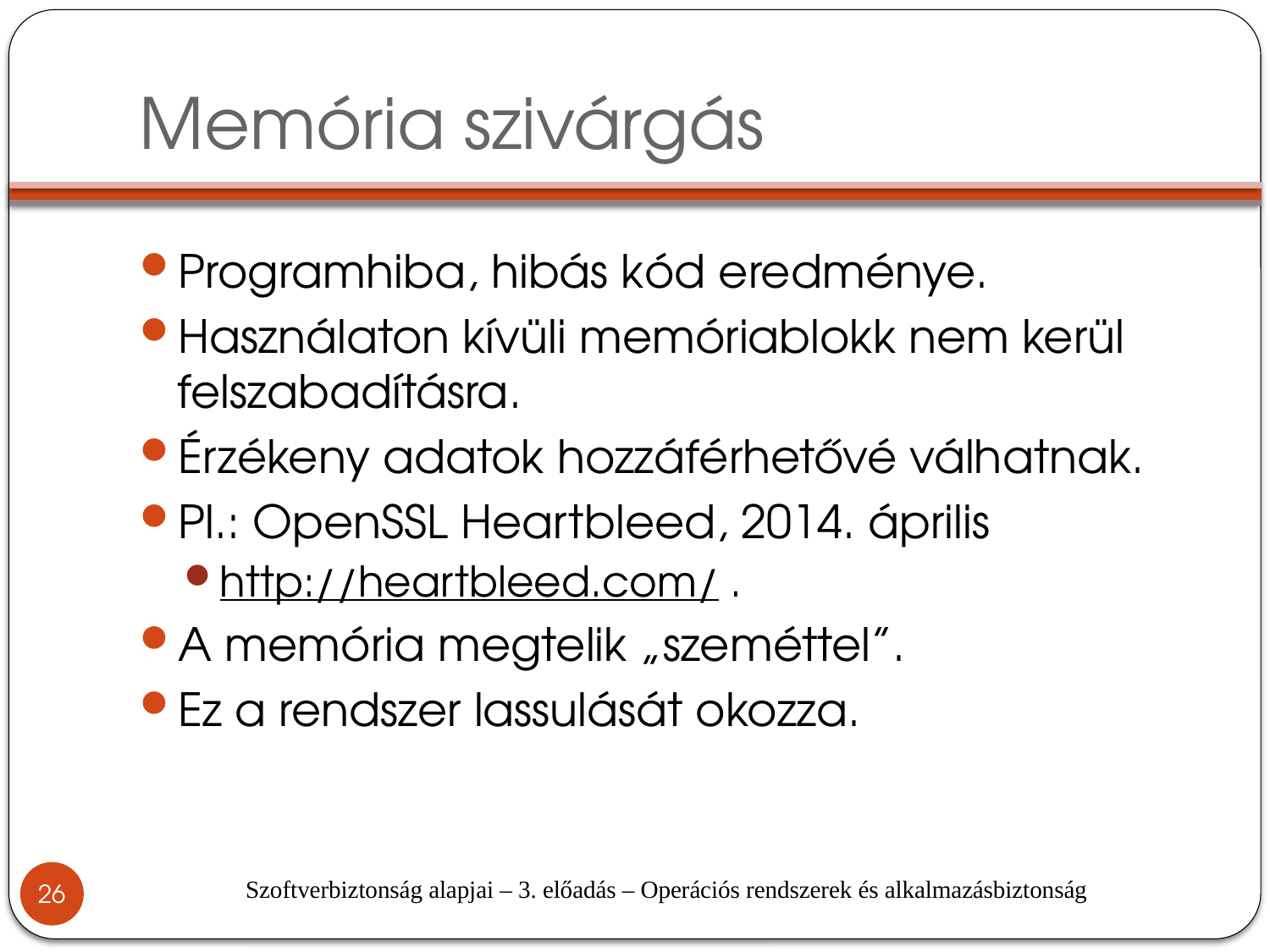

# Memória szivárgás
Programhiba, hibás kód eredménye.
Használaton kívüli memóriablokk nem kerül felszabadításra.
Érzékeny adatok hozzáférhetővé válhatnak.
Pl.: OpenSSL Heartbleed, 2014. április
http://heartbleed.com/ .
A memória megtelik „szeméttel”.
Ez a rendszer lassulását okozza.
Szoftverbiztonság alapjai – 3. előadás – Operációs rendszerek és alkalmazásbiztonság
26